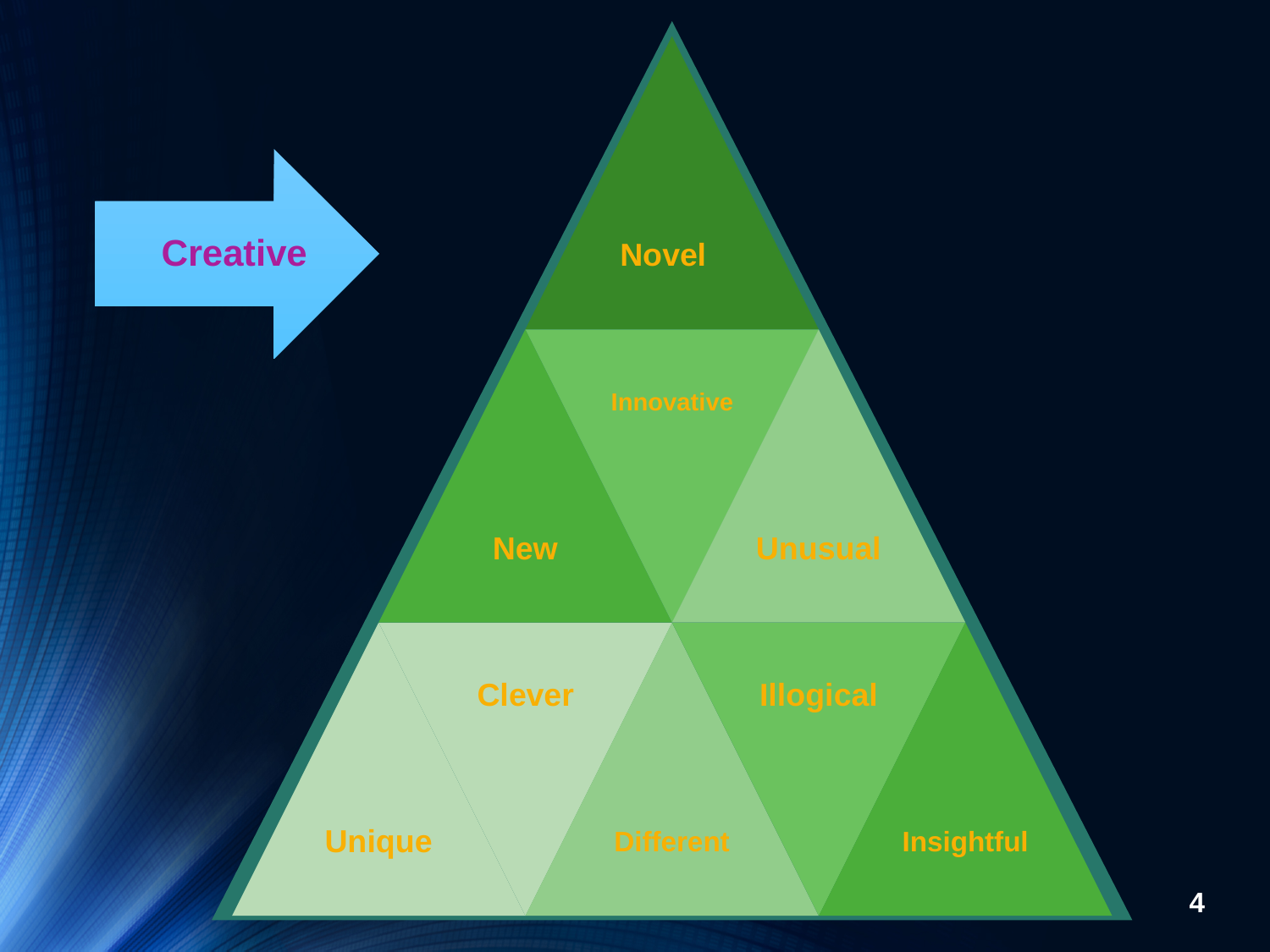

Novel
New
Innovative
Unusual
Unique
Clever
Different
Illogical
Insightful
Creative
4